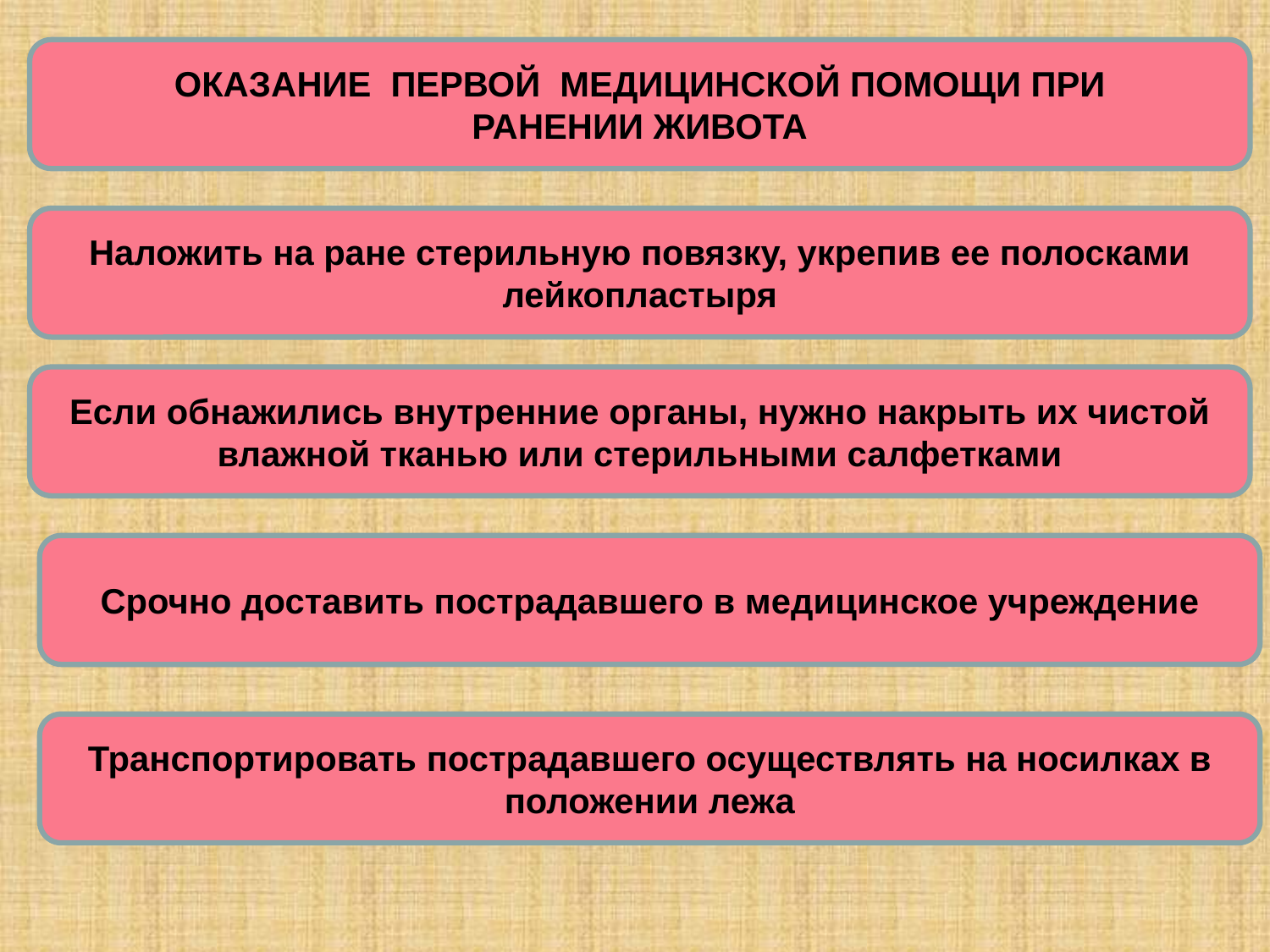

ОКАЗАНИЕ  ПЕРВОЙ  МЕДИЦИНСКОЙ ПОМОЩИ ПРИ
РАНЕНИИ ЖИВОТА
Наложить на ране стерильную повязку, укрепив ее полосками лейкопластыря
Если обнажились внутренние органы, нужно накрыть их чистой влажной тканью или стерильными салфетками
Срочно доставить пострадавшего в медицинское учреждение
Транспортировать пострадавшего осуществлять на носилках в положении лежа